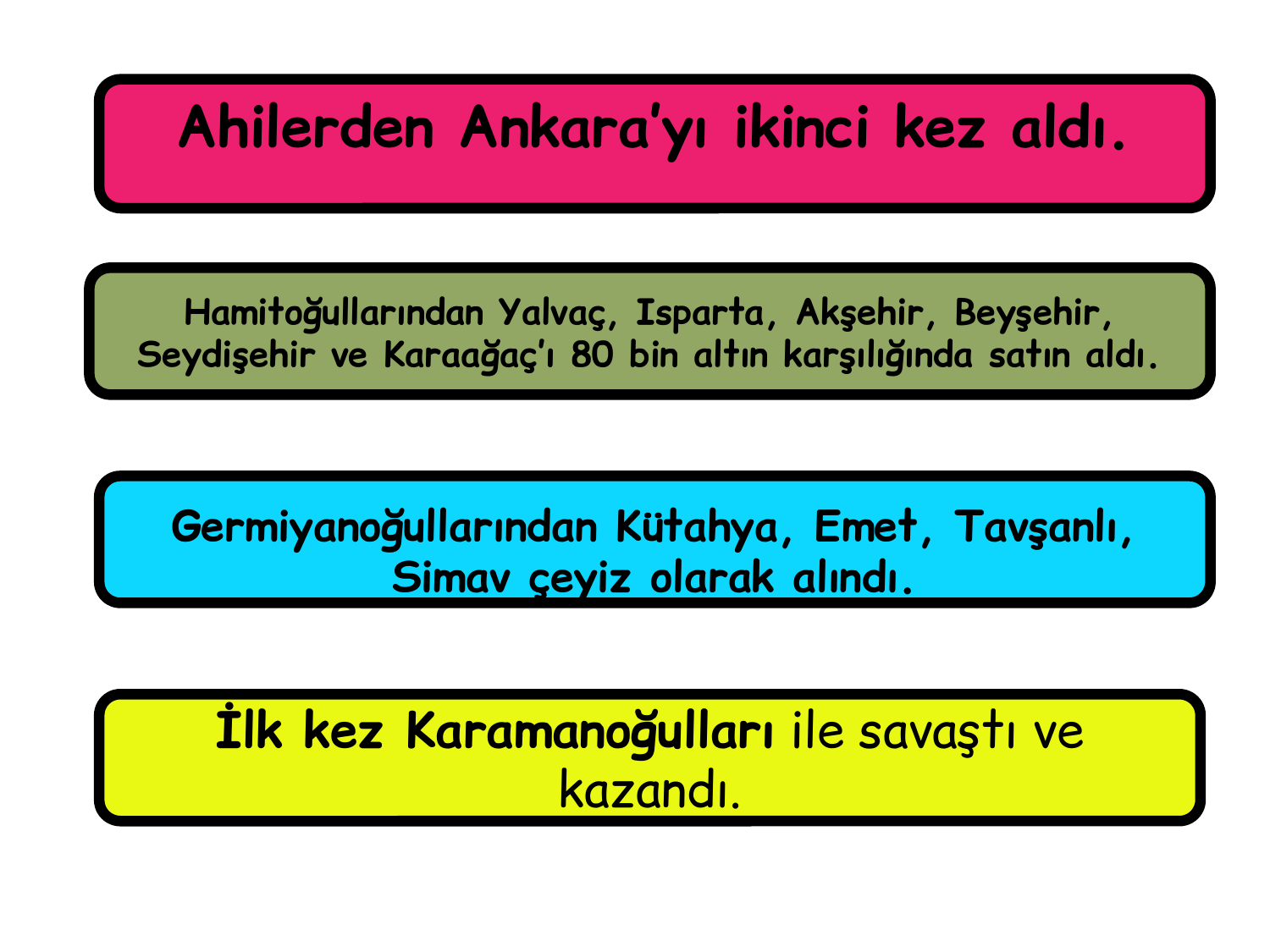

Ahilerden Ankara’yı ikinci kez aldı.

Hamitoğullarından Yalvaç, Isparta, Akşehir, Beyşehir, Seydişehir ve Karaağaç’ı 80 bin altın karşılığında satın aldı.

Germiyanoğullarından Kütahya, Emet, Tavşanlı, Simav çeyiz olarak alındı.

İlk kez Karamanoğulları ile savaştı ve kazandı.